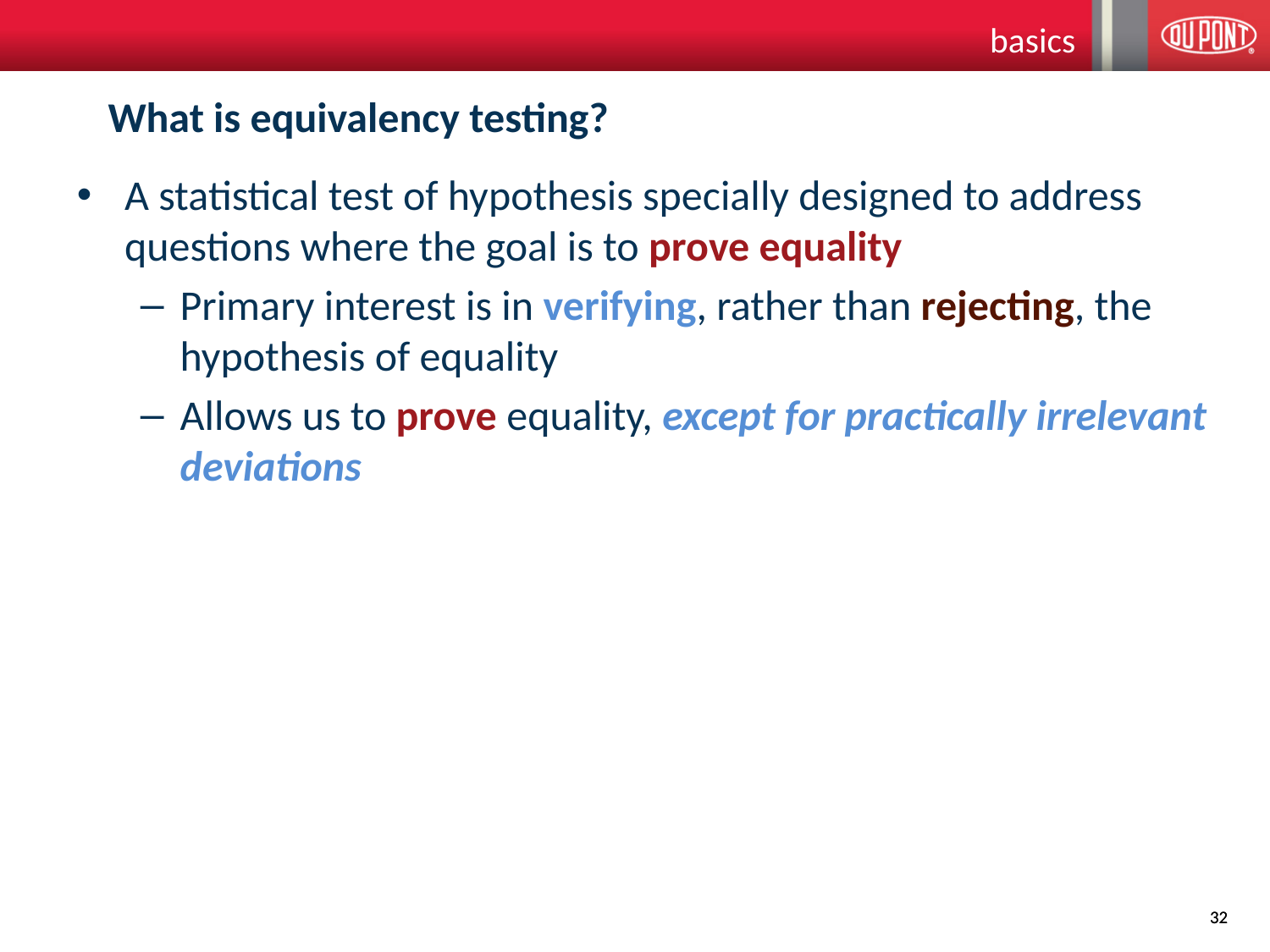

basics
# What is equivalency testing?
A statistical test of hypothesis specially designed to address questions where the goal is to prove equality
Primary interest is in verifying, rather than rejecting, the hypothesis of equality
Allows us to prove equality, except for practically irrelevant deviations